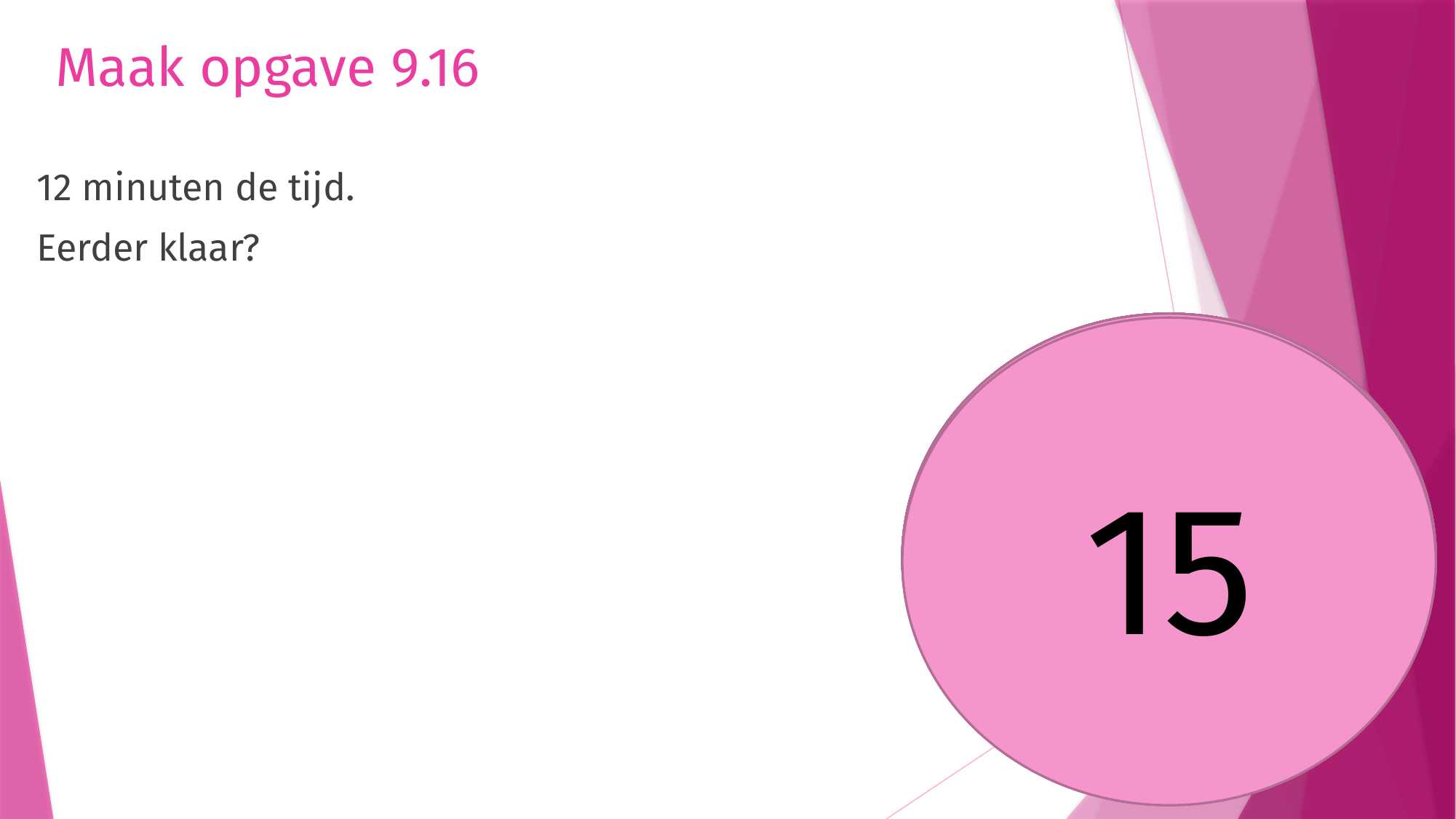

# Maak opgave 9.16
12 minuten de tijd.
Eerder klaar?

13
9
10
8
5
6
7
4
3
1
2
12
15
14
11